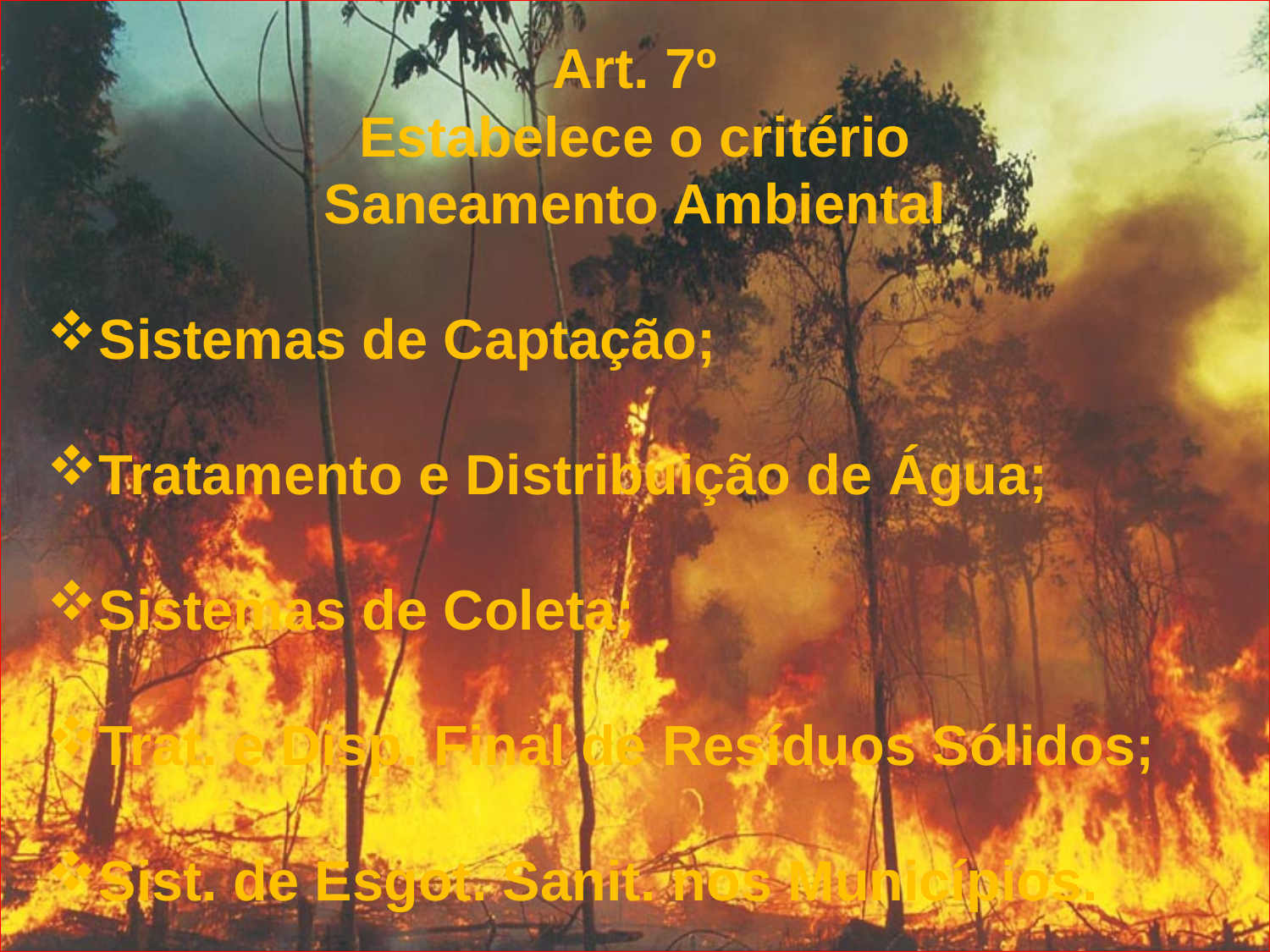

Art. 7º
Estabelece o critério
Saneamento Ambiental

Sistemas de Captação;

Tratamento e Distribuição de Água;

Sistemas de Coleta;

Trat. e Disp. Final de Resíduos Sólidos;

Sist. de Esgot. Sanit. nos Municípios.